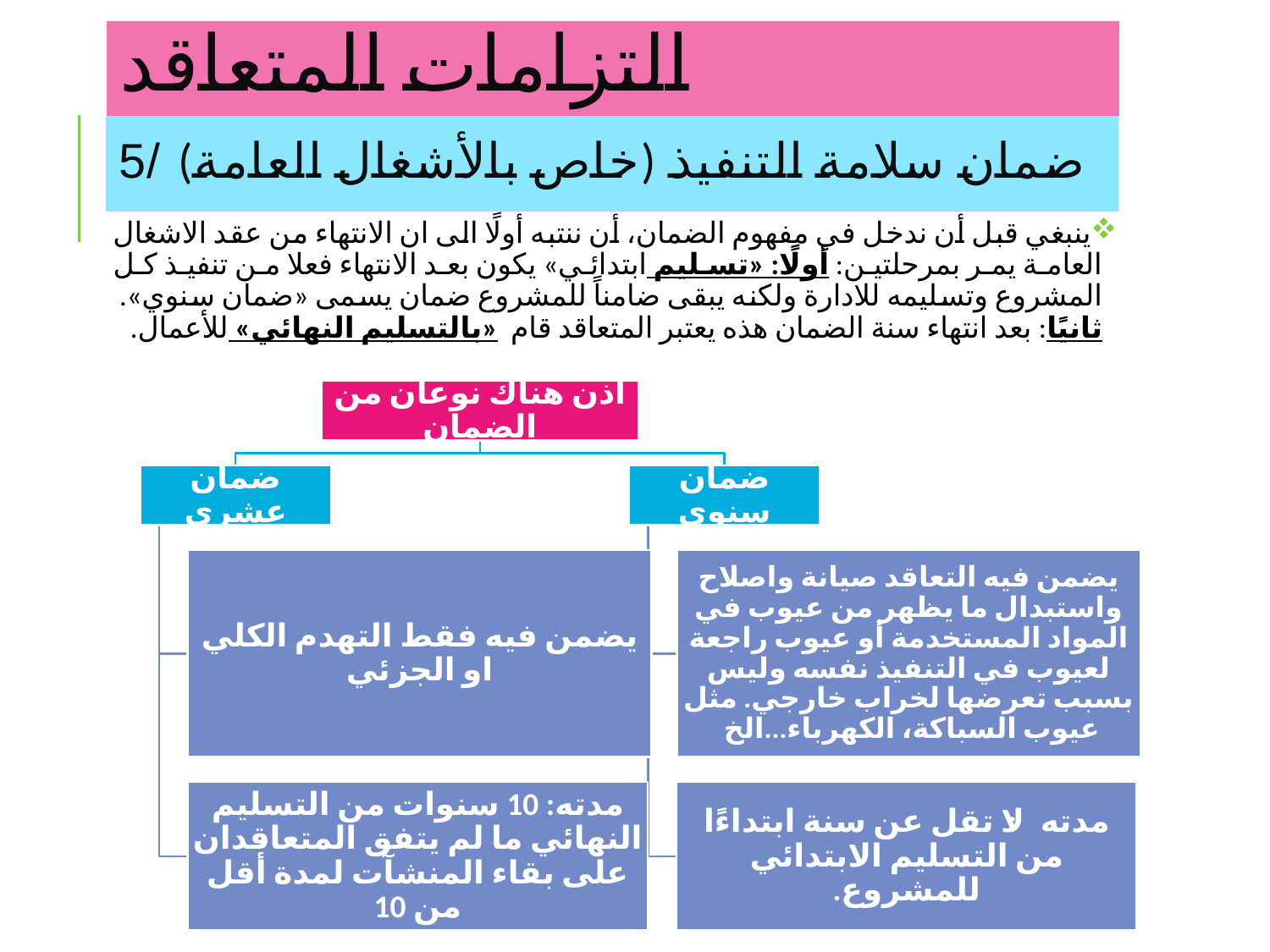

# التزامات المتعاقد
5/ ضمان سلامة التنفيذ (خاص بالأشغال العامة)
ينبغي قبل أن ندخل في مفهوم الضمان، أن ننتبه أولًا الى ان الانتهاء من عقد الاشغال العامة يمر بمرحلتين: أولًا: «تسليم ابتدائي» يكون بعد الانتهاء فعلا من تنفيذ كل المشروع وتسليمه للادارة ولكنه يبقى ضامناً للمشروع ضمان يسمى «ضمان سنوي».  ثانيًا: بعد انتهاء سنة الضمان هذه يعتبر المتعاقد قام  «بالتسليم النهائي» للأعمال.
اذن هناك نوعان من الضمان
ضمان سنوي
يضمن فيه التعاقد صيانة واصلاح واستبدال ما يظهر من عيوب في المواد المستخدمة أو عيوب راجعة لعيوب في التنفيذ نفسه وليس بسبب تعرضها لخراب خارجي. مثل عيوب السباكة، الكهرباء...الخ
مدته: لا تقل عن سنة ابتداءًا من التسليم الابتدائي للمشروع.
ضمان عشري
يضمن فيه فقط التهدم الكلي او الجزئي
مدته: 10 سنوات من التسليم النهائي ما لم يتفق المتعاقدان على بقاء المنشآت لمدة أقل من 10